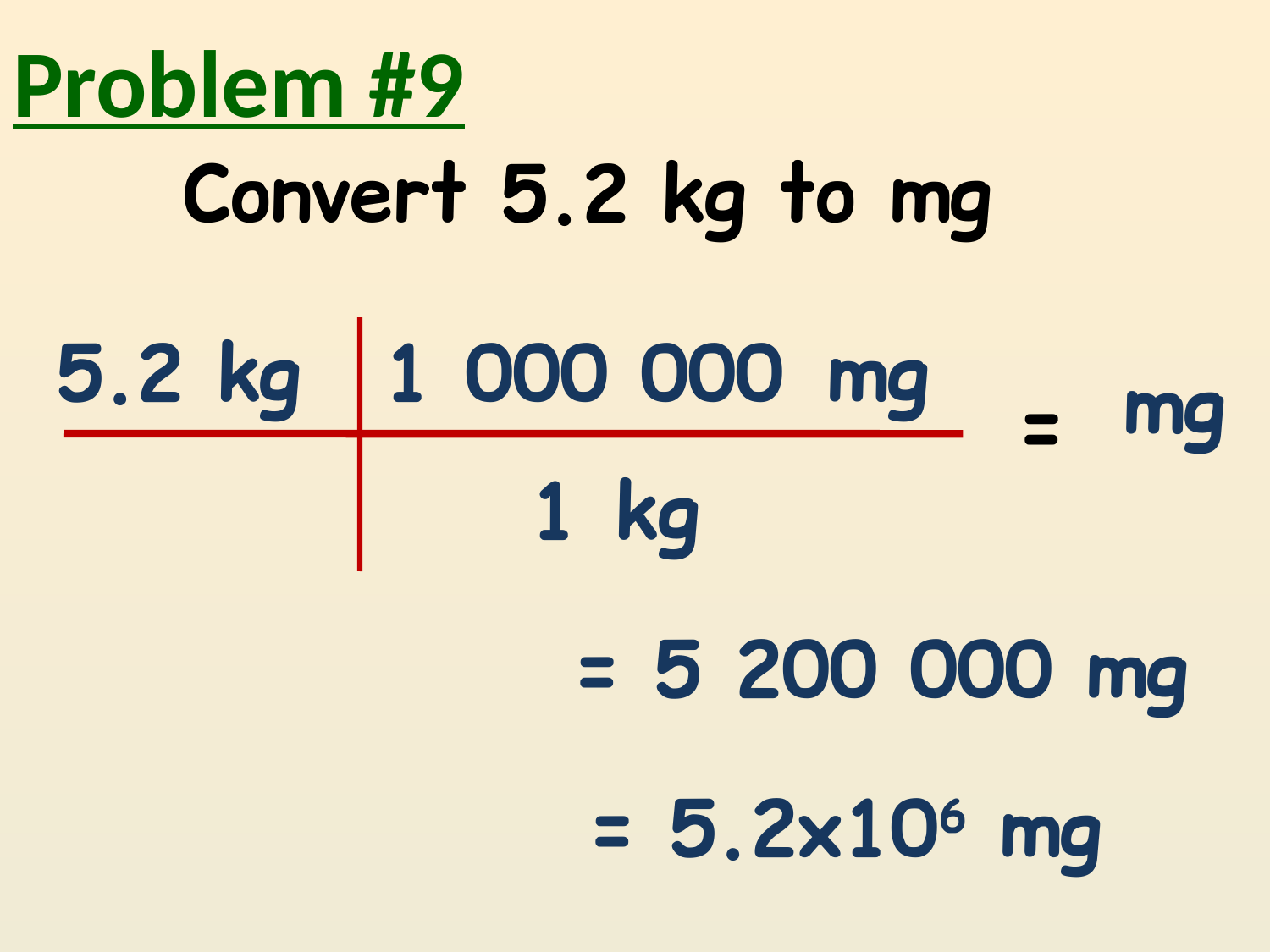

# Problem #9
Convert 5.2 kg to mg
5.2 kg
1 000 000
mg
mg
=
1
kg
= 5 200 000 mg
= 5.2x106 mg